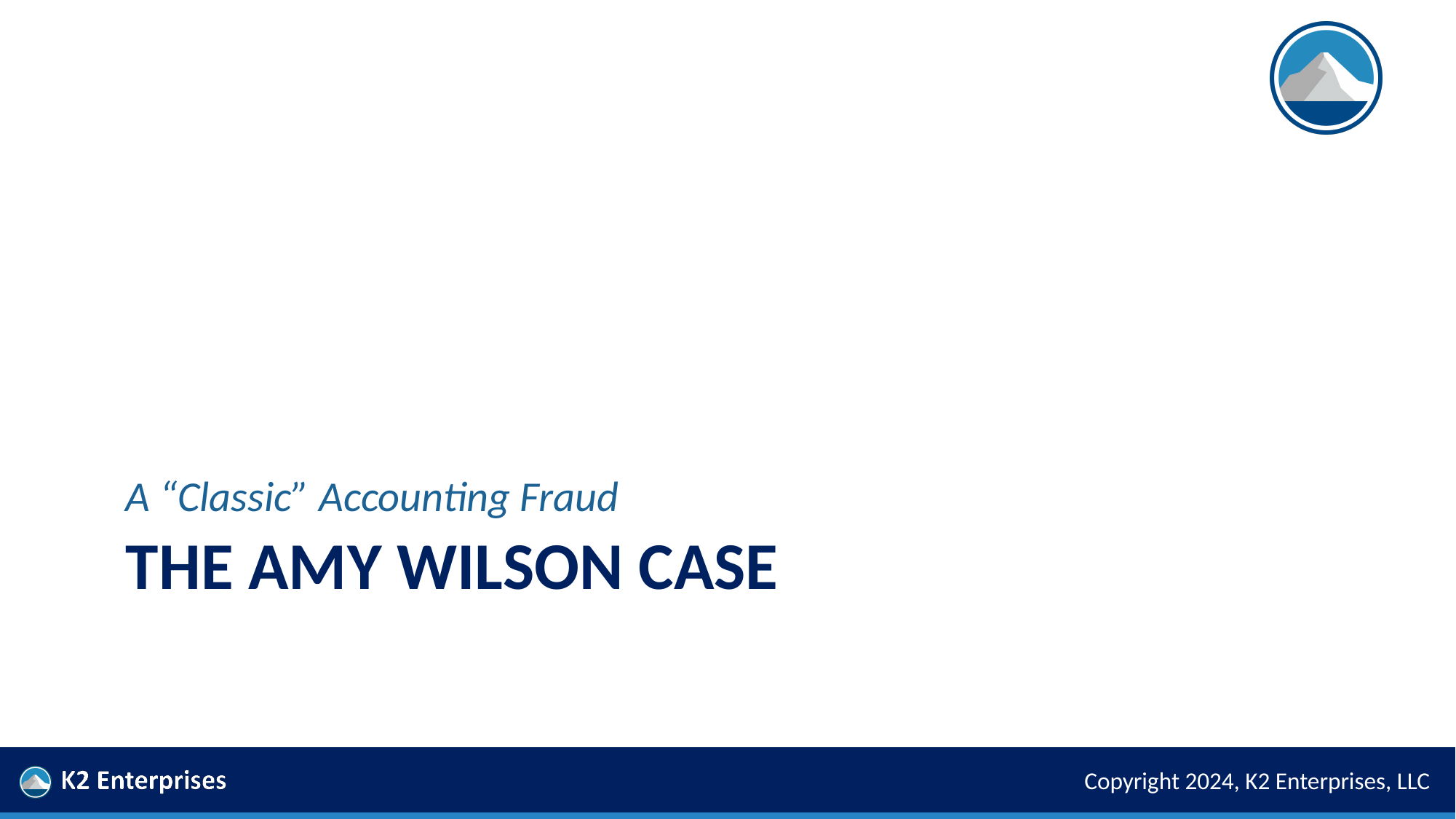

A “Classic” Accounting Fraud
# The Amy Wilson Case